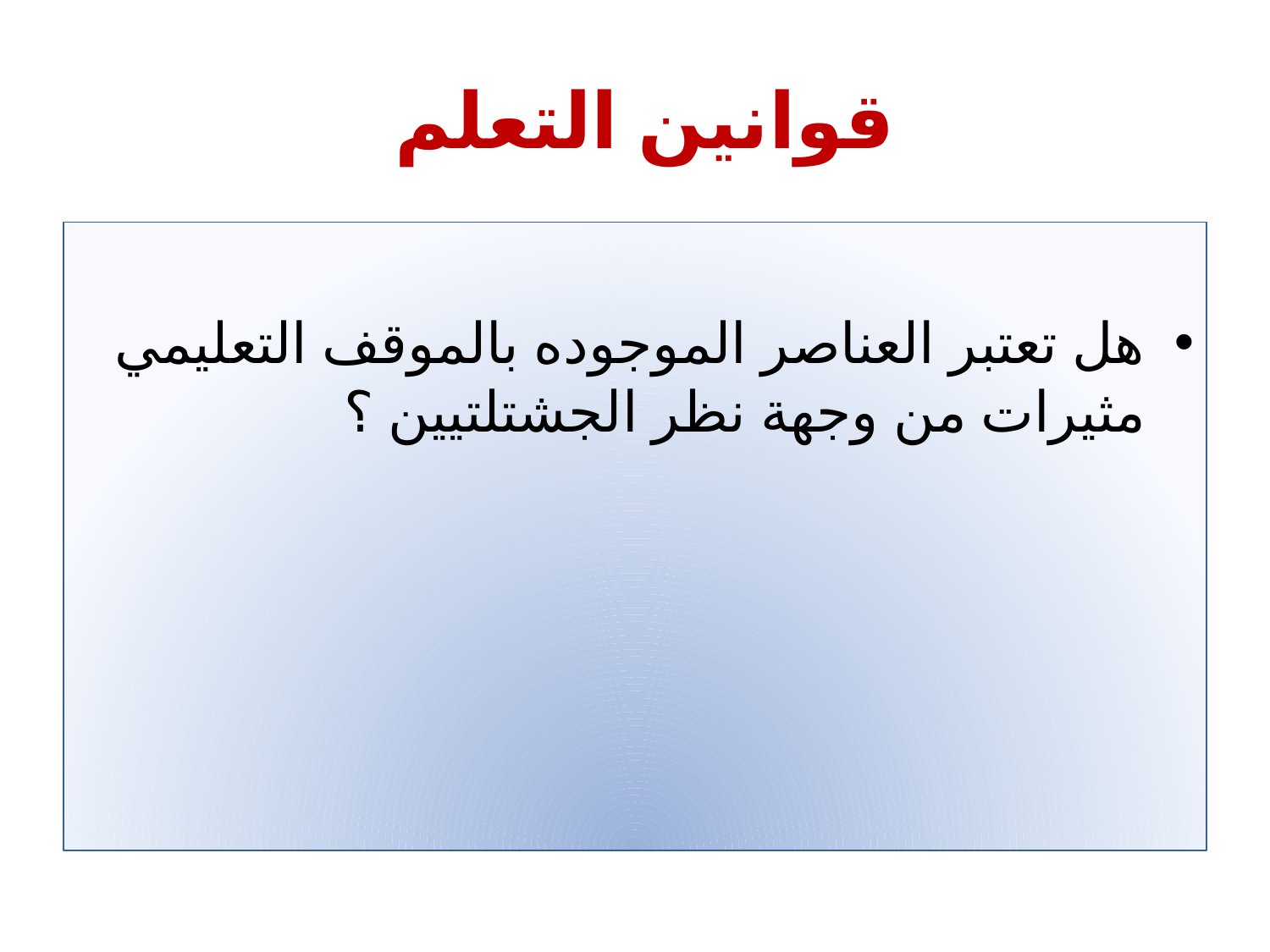

# قوانين التعلم

هل تعتبر العناصر الموجوده بالموقف التعليمي مثيرات من وجهة نظر الجشتلتيين ؟